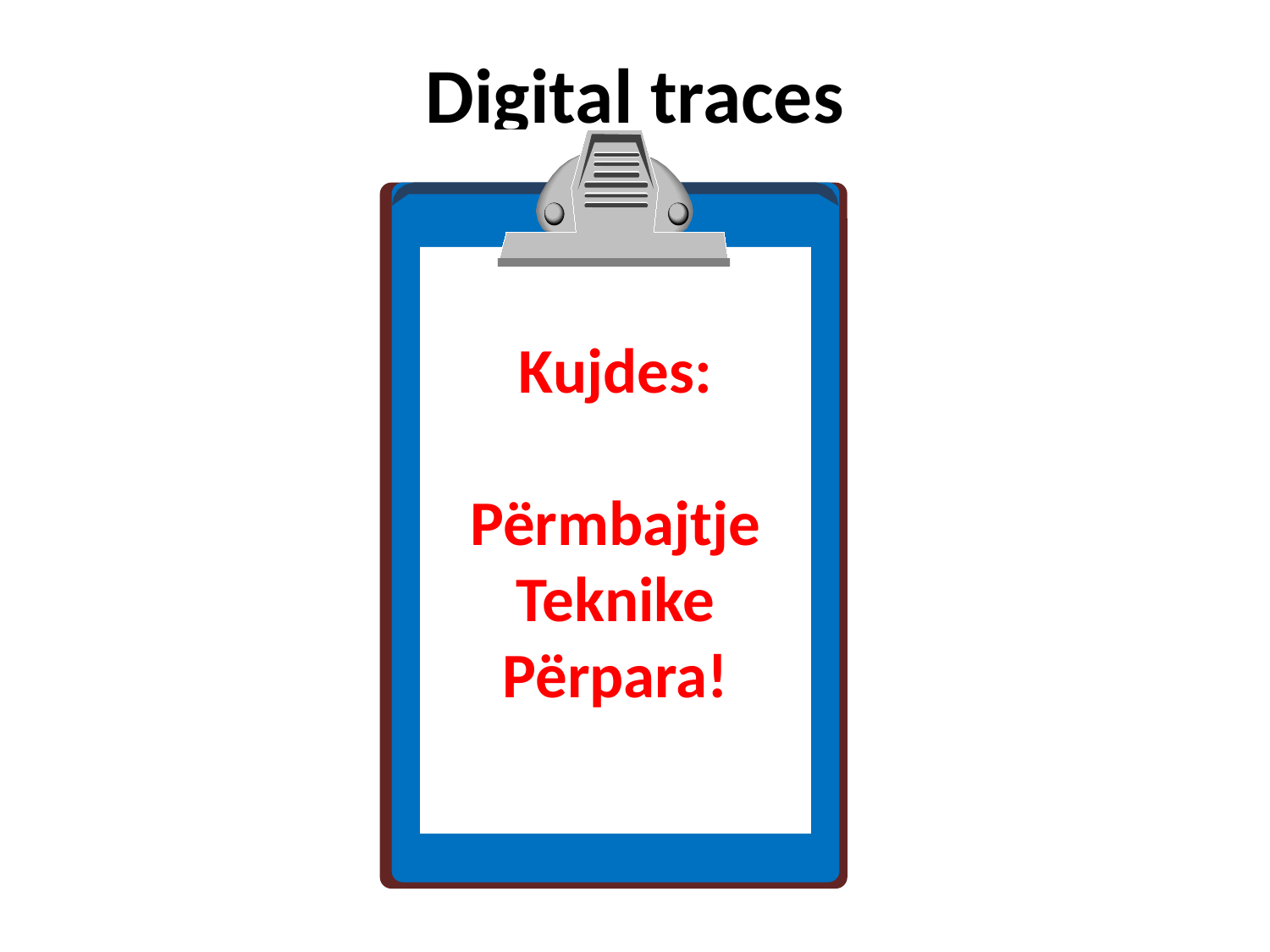

# Digital traces

Kujdes:

Përmbajtje Teknike Përpara!